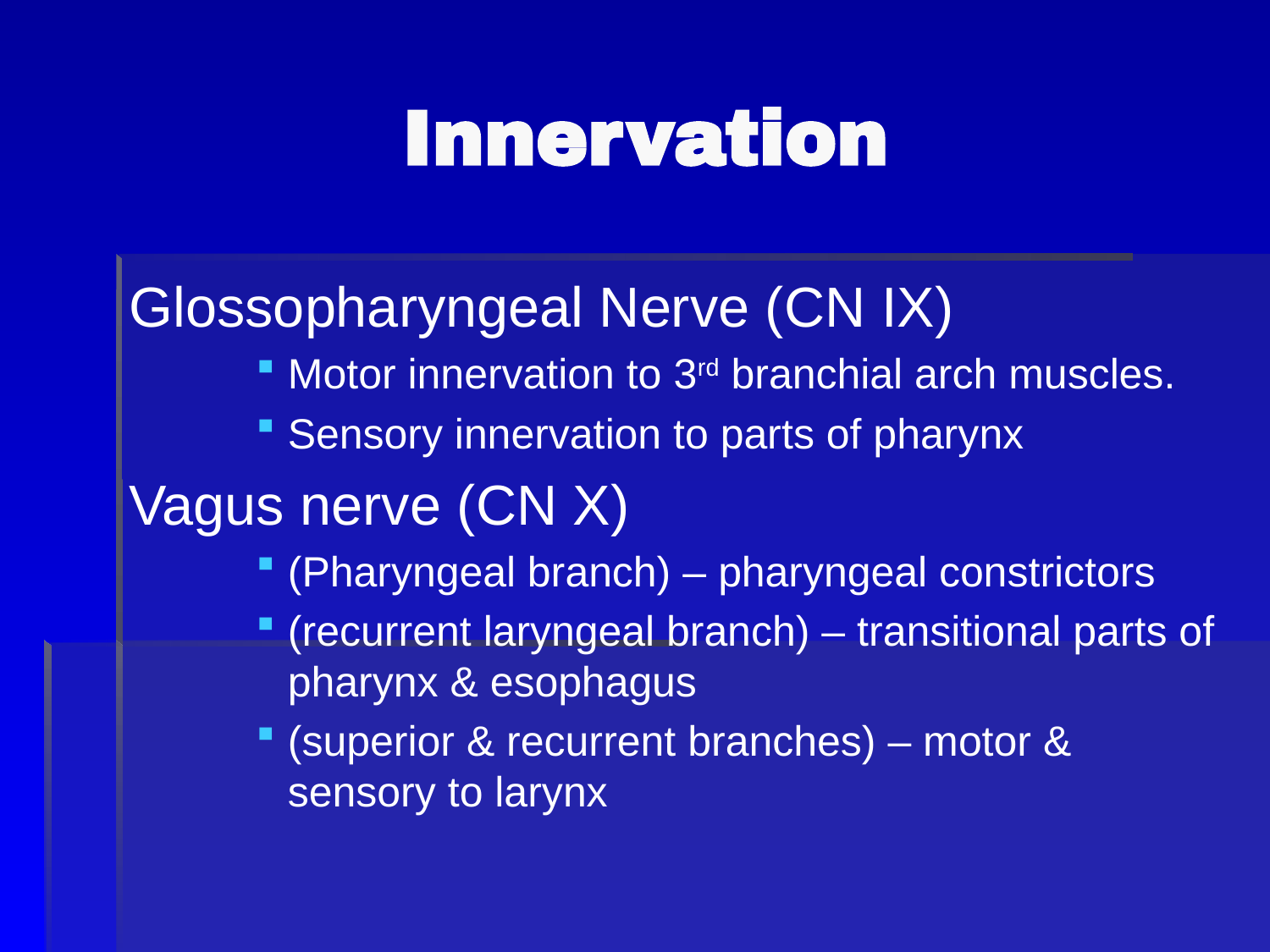

# Innervation
Glossopharyngeal Nerve (CN IX)
Motor innervation to 3rd branchial arch muscles.
Sensory innervation to parts of pharynx
Vagus nerve (CN X)
(Pharyngeal branch) – pharyngeal constrictors
(recurrent laryngeal branch) – transitional parts of pharynx & esophagus
(superior & recurrent branches) – motor & sensory to larynx